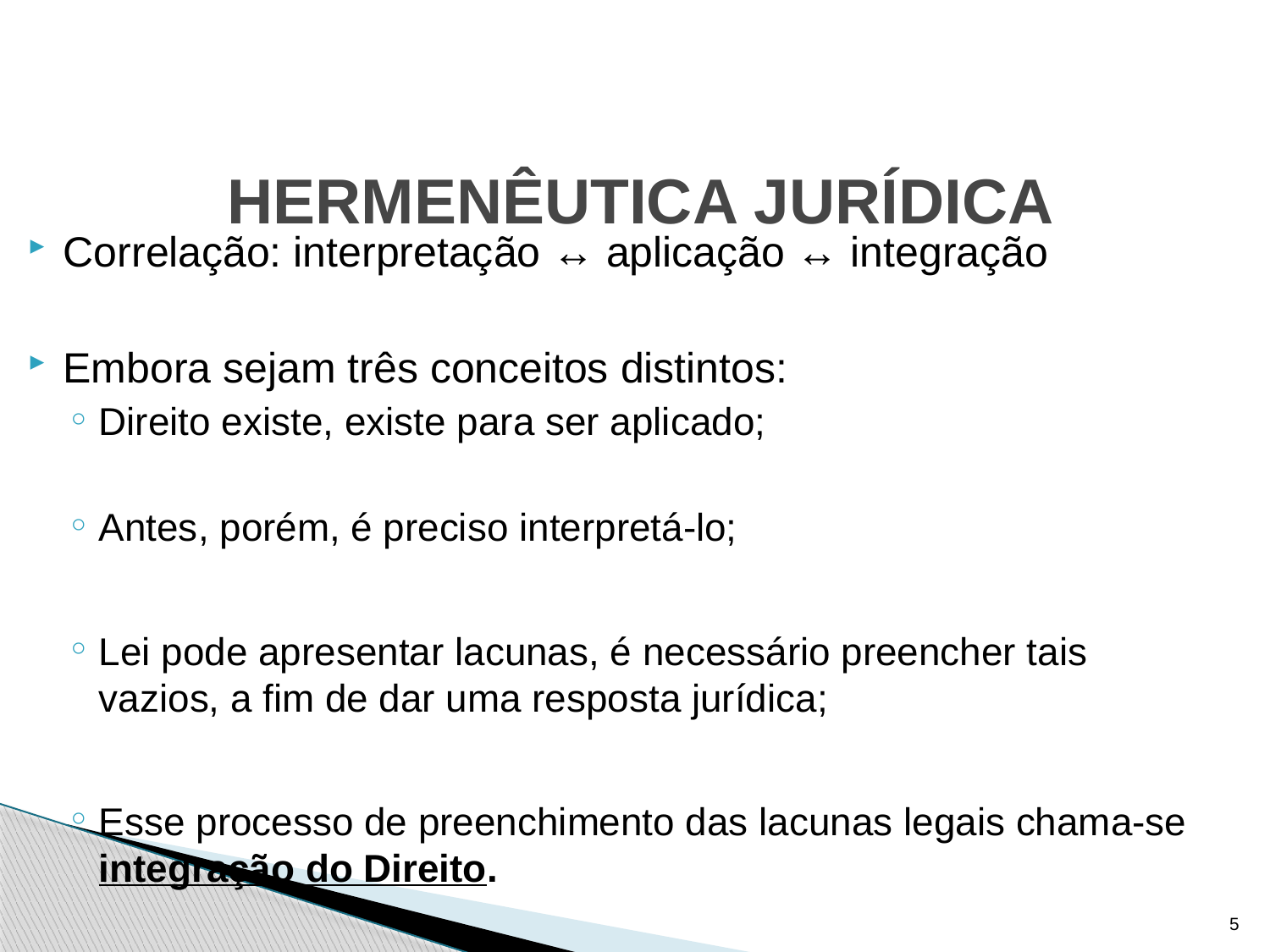

# HERMENÊUTICA JURÍDICA
Correlação: interpretação ↔ aplicação ↔ integração

Embora sejam três conceitos distintos:
Direito existe, existe para ser aplicado;

Antes, porém, é preciso interpretá‑lo;

Lei pode apresentar lacunas, é necessário preencher tais vazios, a fim de dar uma resposta jurídica;

Esse processo de preenchimento das lacunas legais chama‑se integração do Direito.

5